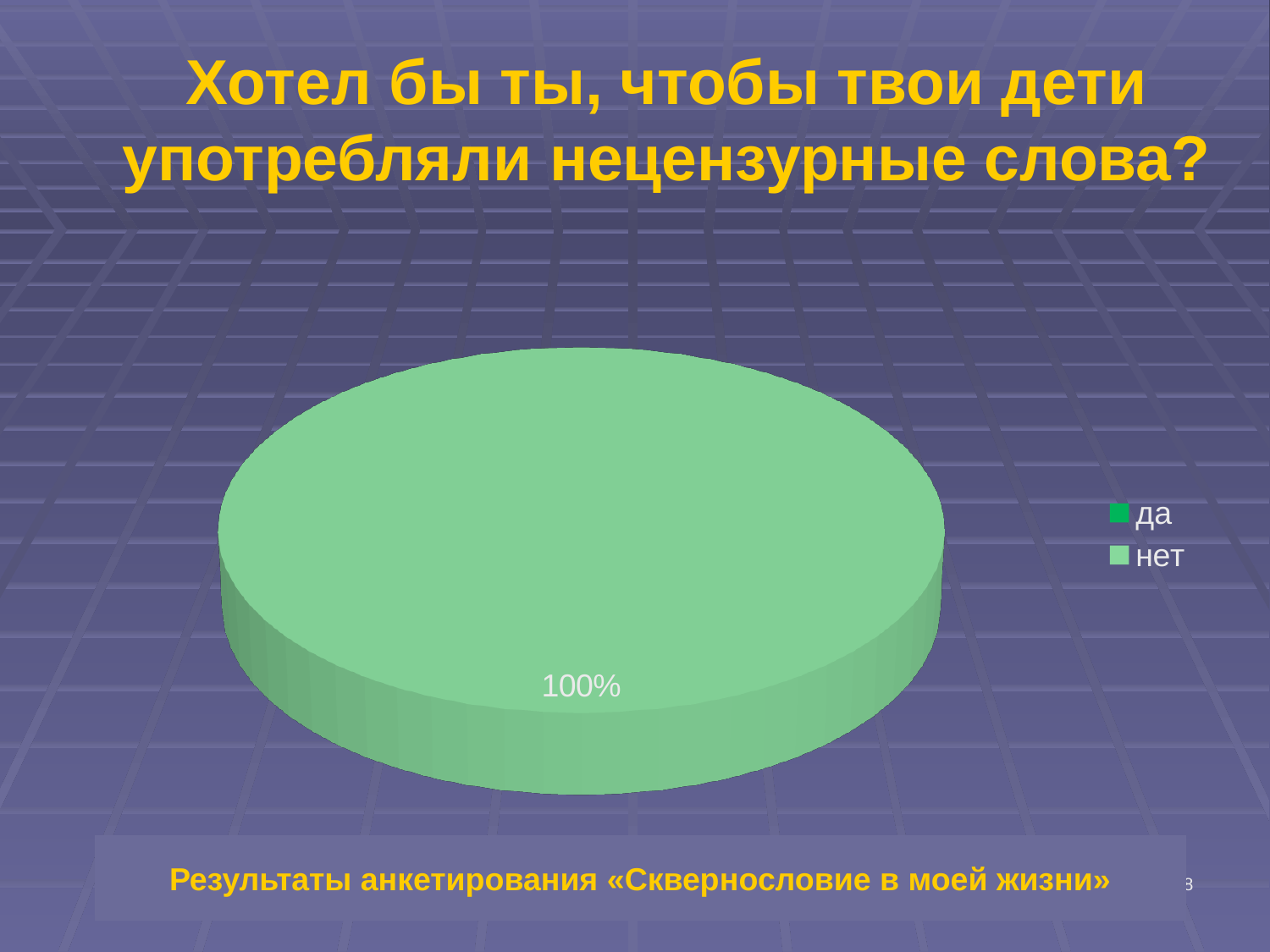

# Хотел бы ты, чтобы твои дети употребляли нецензурные слова?

[unsupported chart]

Результаты анкетирования «Сквернословие в моей жизни»
28